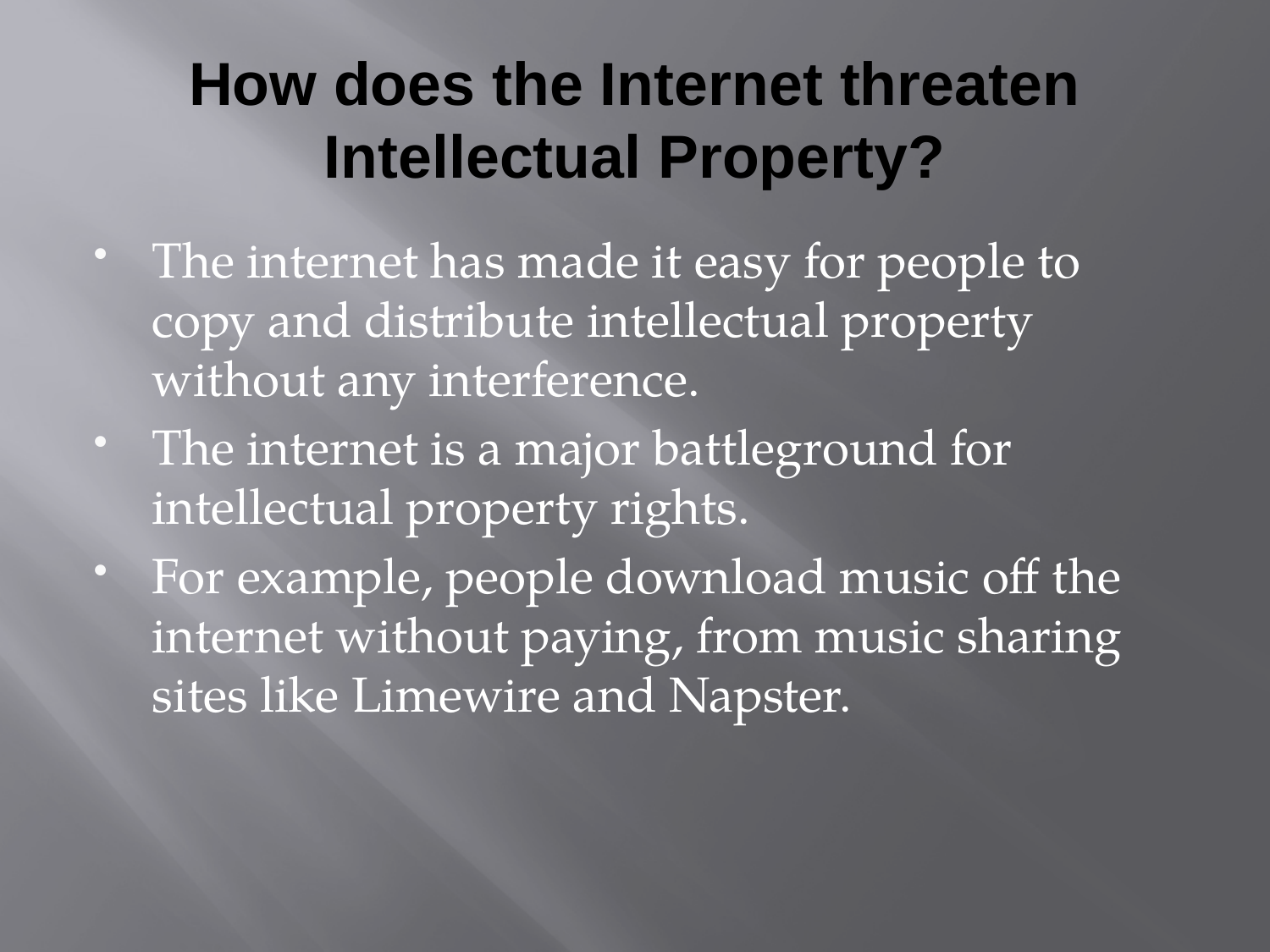

# How does the Internet threaten Intellectual Property?
The internet has made it easy for people to copy and distribute intellectual property without any interference.
The internet is a major battleground for intellectual property rights.
For example, people download music off the internet without paying, from music sharing sites like Limewire and Napster.